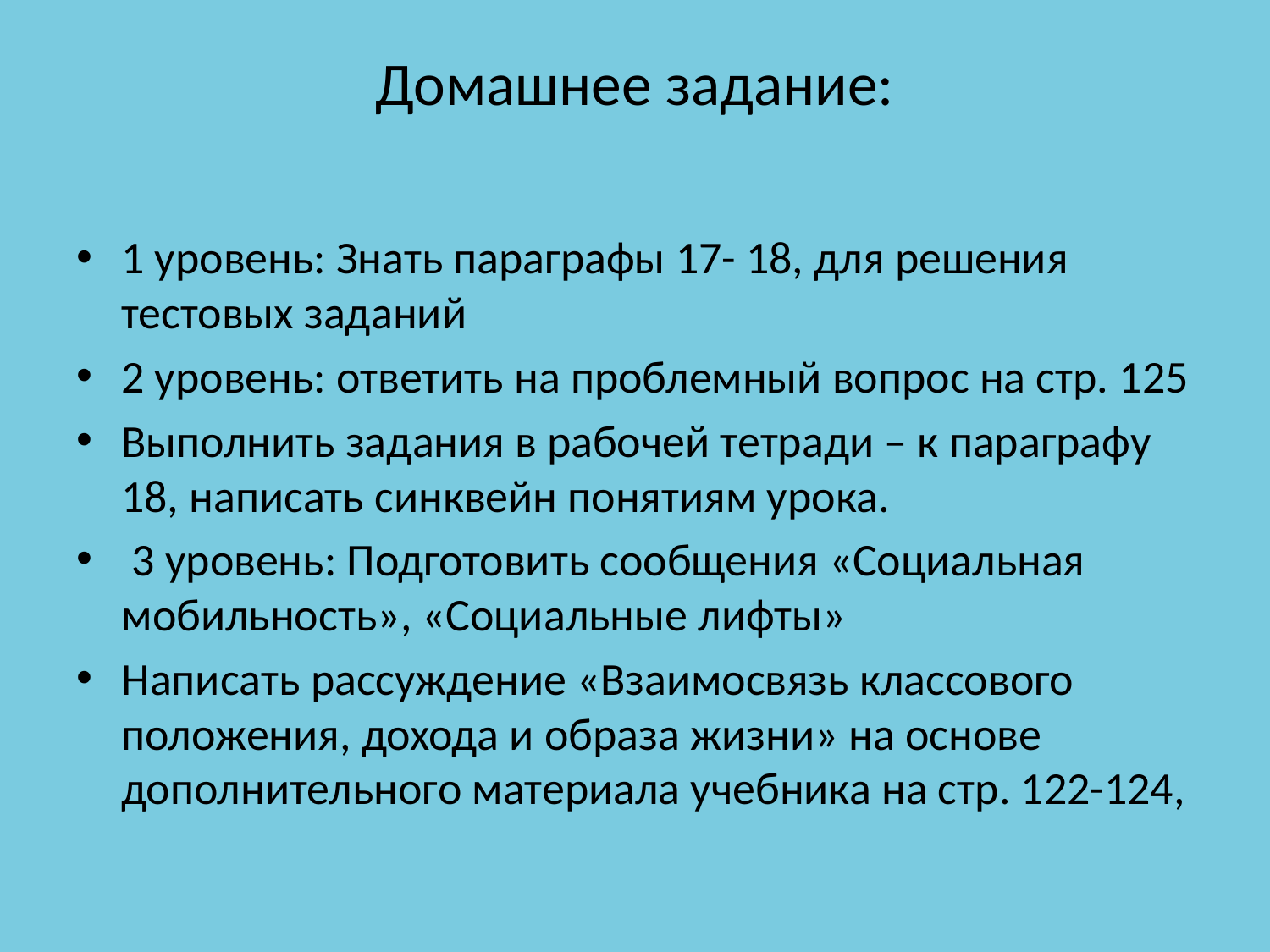

# Домашнее задание:
1 уровень: Знать параграфы 17- 18, для решения тестовых заданий
2 уровень: ответить на проблемный вопрос на стр. 125
Выполнить задания в рабочей тетради – к параграфу 18, написать синквейн понятиям урока.
 3 уровень: Подготовить сообщения «Социальная мобильность», «Социальные лифты»
Написать рассуждение «Взаимосвязь классового положения, дохода и образа жизни» на основе дополнительного материала учебника на стр. 122-124,